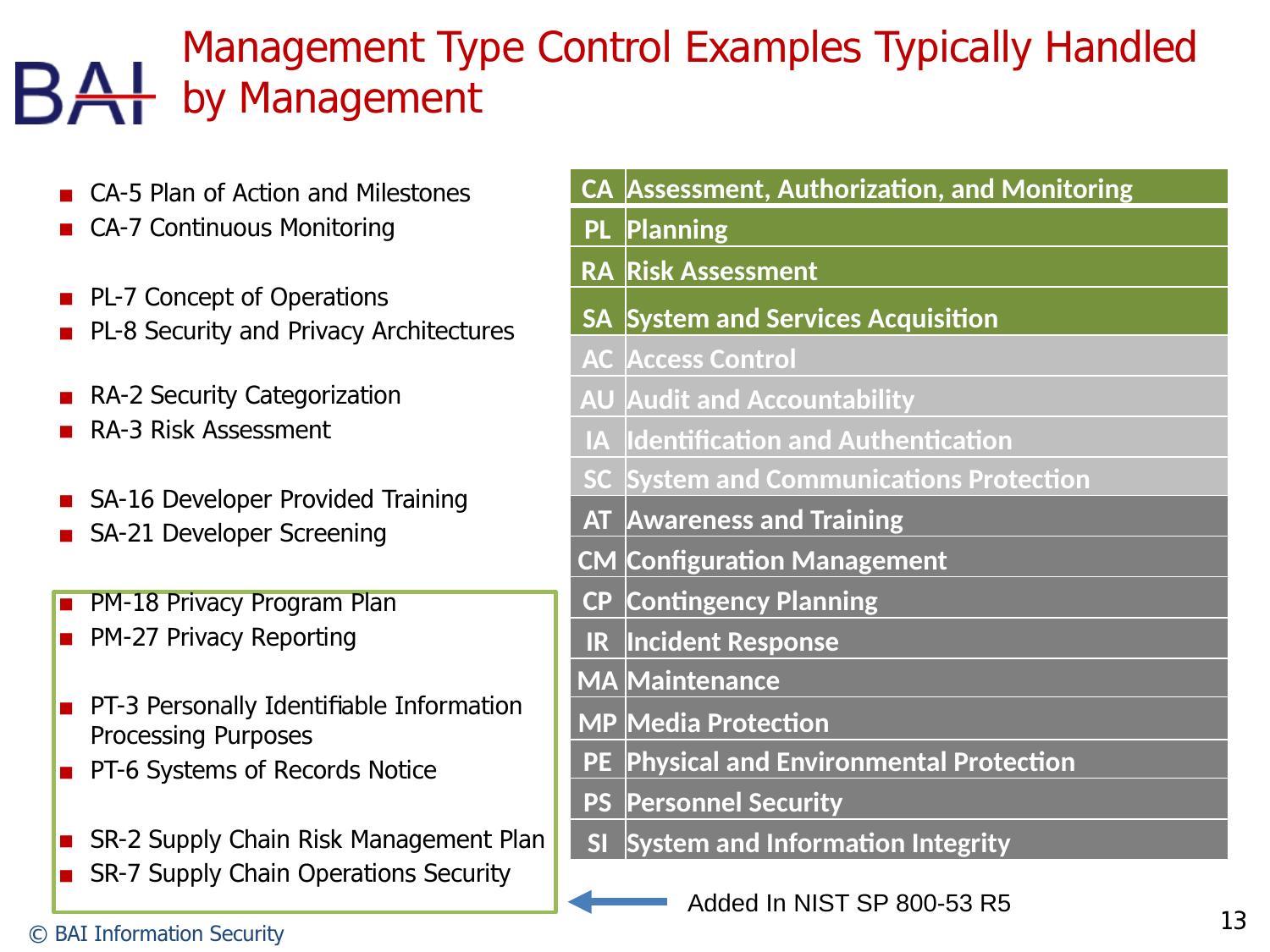

# Management Type Control Examples Typically Handled by Management
| CA | Assessment, Authorization, and Monitoring |
| --- | --- |
| PL | Planning |
| RA | Risk Assessment |
| SA | System and Services Acquisition |
| AC | Access Control |
| AU | Audit and Accountability |
| IA | Identification and Authentication |
| SC | System and Communications Protection |
| AT | Awareness and Training |
| CM | Configuration Management |
| CP | Contingency Planning |
| IR | Incident Response |
| MA | Maintenance |
| MP | Media Protection |
| PE | Physical and Environmental Protection |
| PS | Personnel Security |
| SI | System and Information Integrity |
CA-5 Plan of Action and Milestones
CA-7 Continuous Monitoring

PL-7 Concept of Operations
PL-8 Security and Privacy Architectures

RA-2 Security Categorization
RA-3 Risk Assessment

SA-16 Developer Provided Training
SA-21 Developer Screening

PM-18 Privacy Program Plan
PM-27 Privacy Reporting

PT-3 Personally Identifiable Information Processing Purposes
PT-6 Systems of Records Notice

SR-2 Supply Chain Risk Management Plan
SR-7 Supply Chain Operations Security

Added In NIST SP 800-53 R5